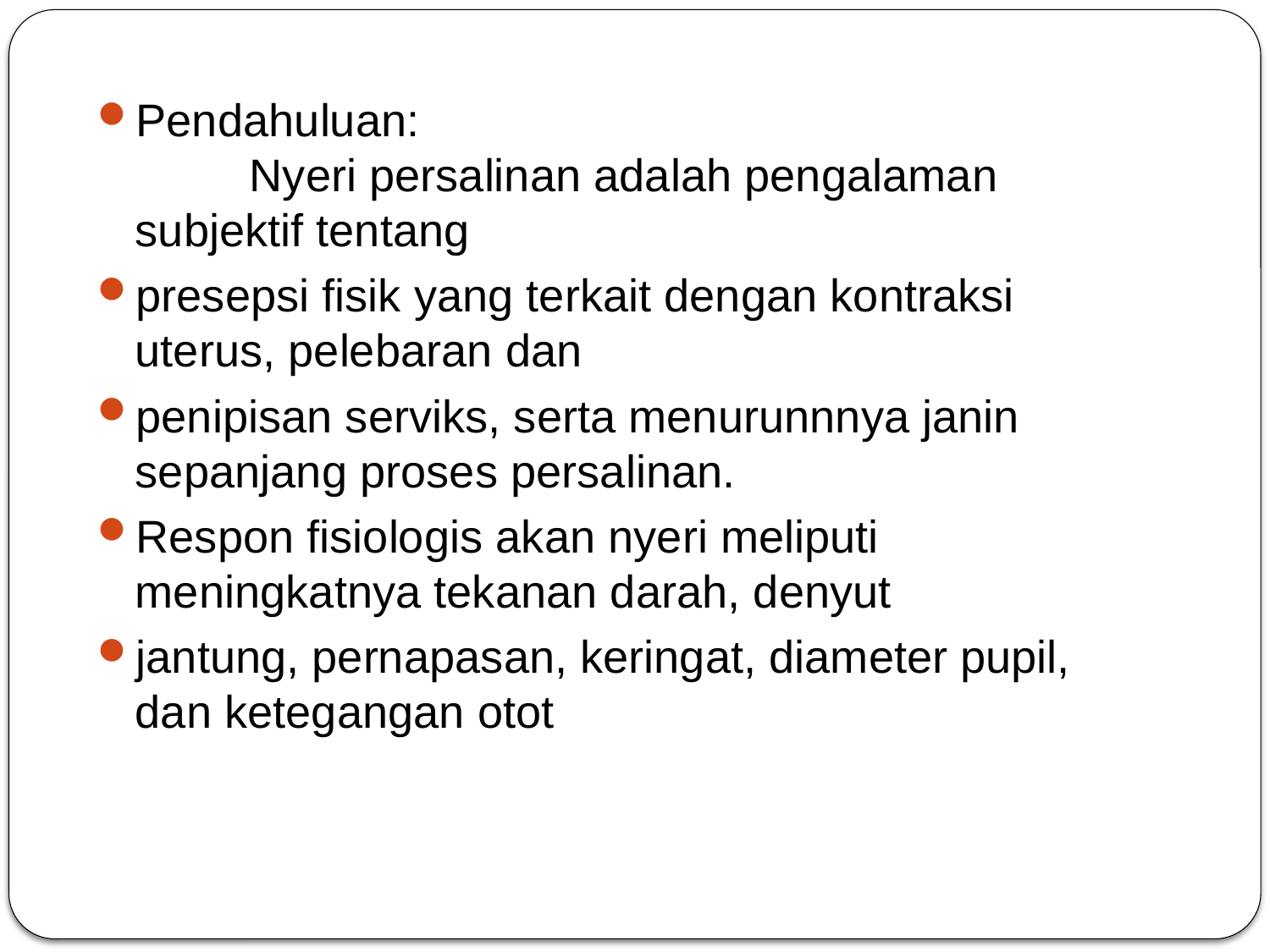

Pendahuluan:                                                             Nyeri persalinan adalah pengalaman subjektif tentang
presepsi fisik yang terkait dengan kontraksi uterus, pelebaran dan
penipisan serviks, serta menurunnnya janin sepanjang proses persalinan.
Respon fisiologis akan nyeri meliputi meningkatnya tekanan darah, denyut
jantung, pernapasan, keringat, diameter pupil, dan ketegangan otot

#